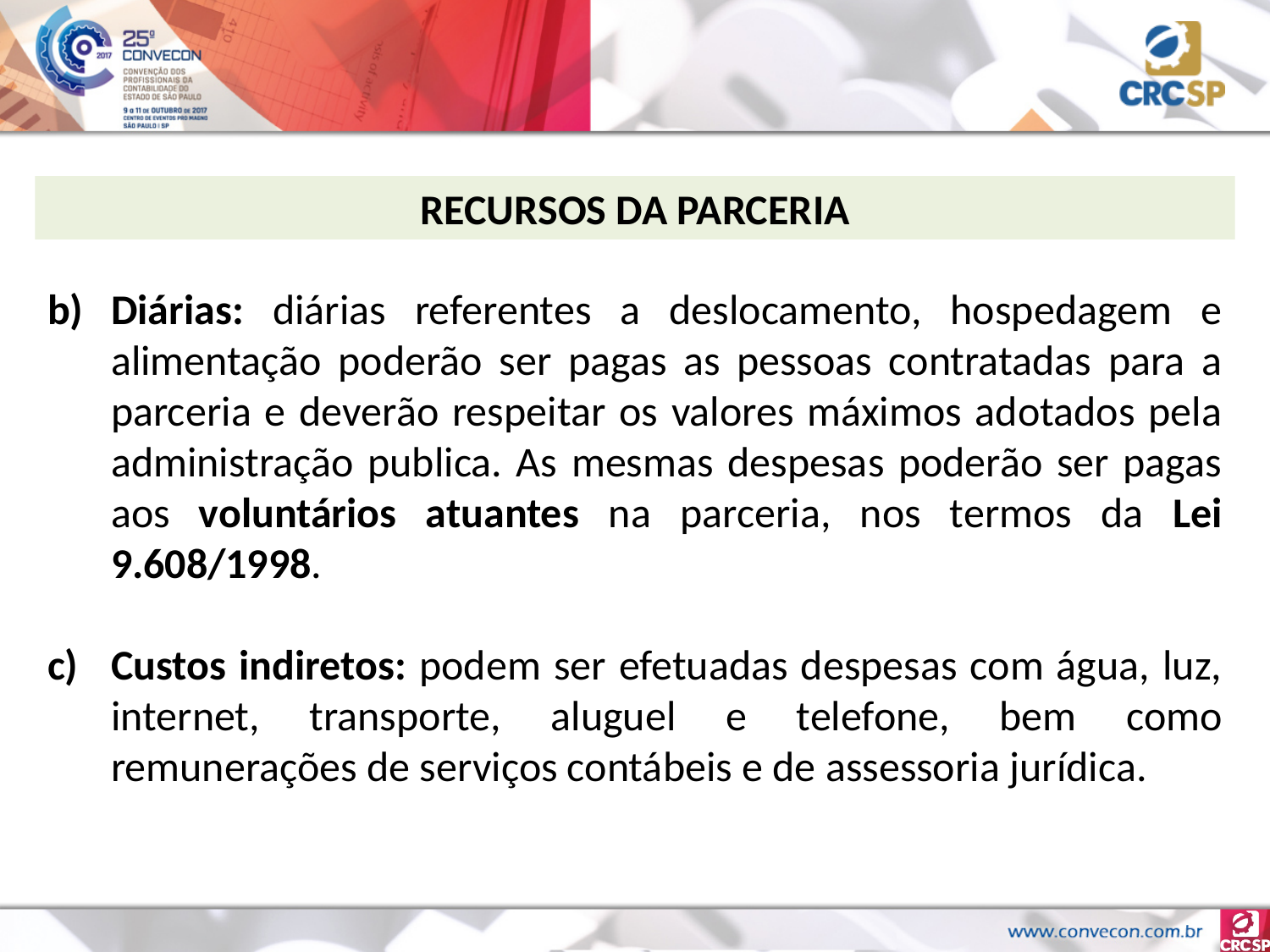

RECURSOS DA PARCERIA

Diárias: diárias referentes a deslocamento, hospedagem e alimentação poderão ser pagas as pessoas contratadas para a parceria e deverão respeitar os valores máximos adotados pela administração publica. As mesmas despesas poderão ser pagas aos voluntários atuantes na parceria, nos termos da Lei 9.608/1998.

Custos indiretos: podem ser efetuadas despesas com água, luz, internet, transporte, aluguel e telefone, bem como remunerações de serviços contábeis e de assessoria jurídica.